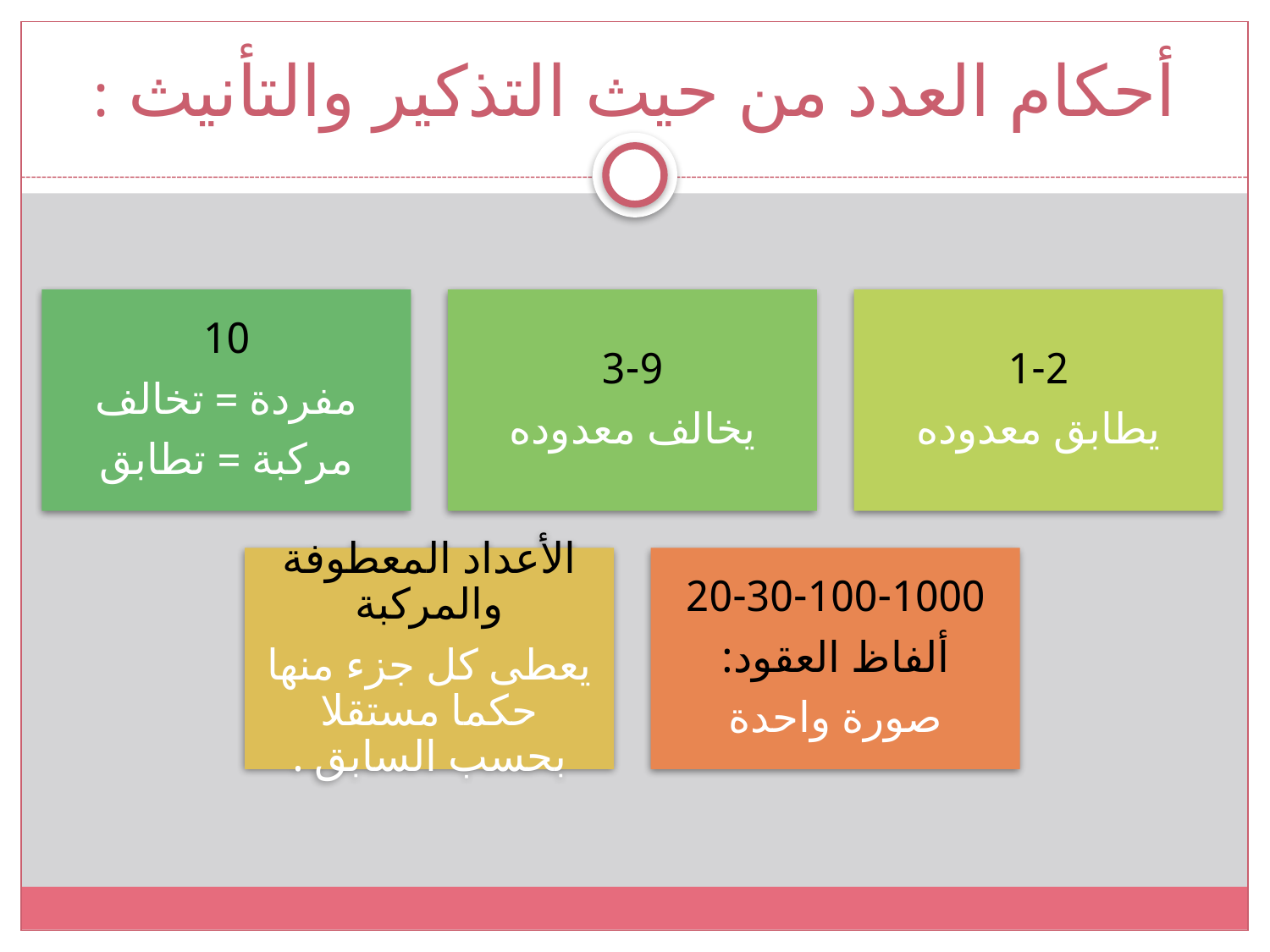

# أحكام العدد من حيث التذكير والتأنيث :
10
مفردة = تخالف
مركبة = تطابق
3-9
يخالف معدوده
1-2
يطابق معدوده
الأعداد المعطوفة والمركبة
يعطى كل جزء منها حكما مستقلا بحسب السابق .
20-30-100-1000
ألفاظ العقود:
صورة واحدة